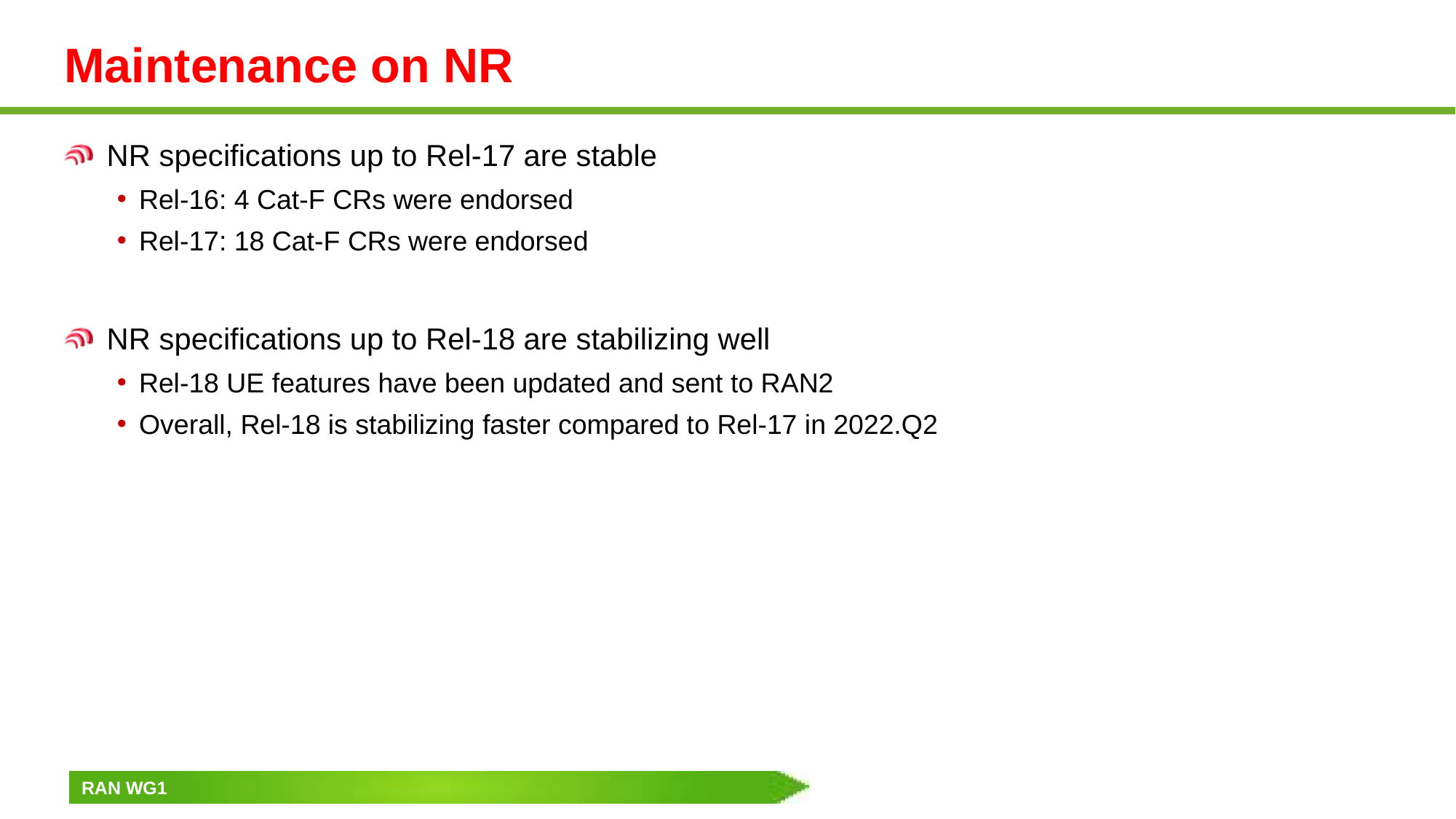

# Maintenance on NR
NR specifications up to Rel-17 are stable
Rel-16: 4 Cat-F CRs were endorsed
Rel-17: 18 Cat-F CRs were endorsed

NR specifications up to Rel-18 are stabilizing well
Rel-18 UE features have been updated and sent to RAN2
Overall, Rel-18 is stabilizing faster compared to Rel-17 in 2022.Q2